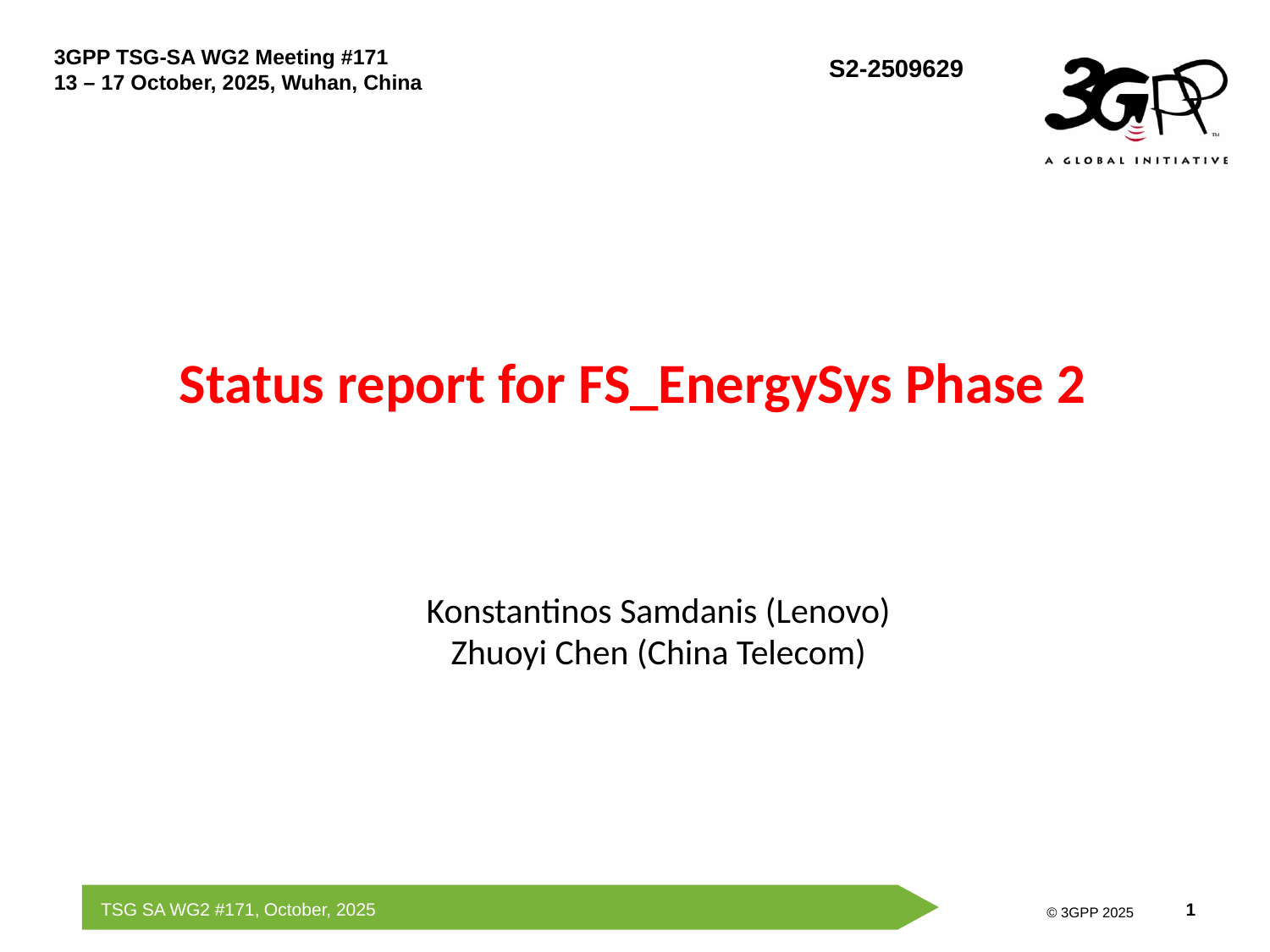

# Status report for FS_EnergySys Phase 2
Konstantinos Samdanis (Lenovo)
Zhuoyi Chen (China Telecom)